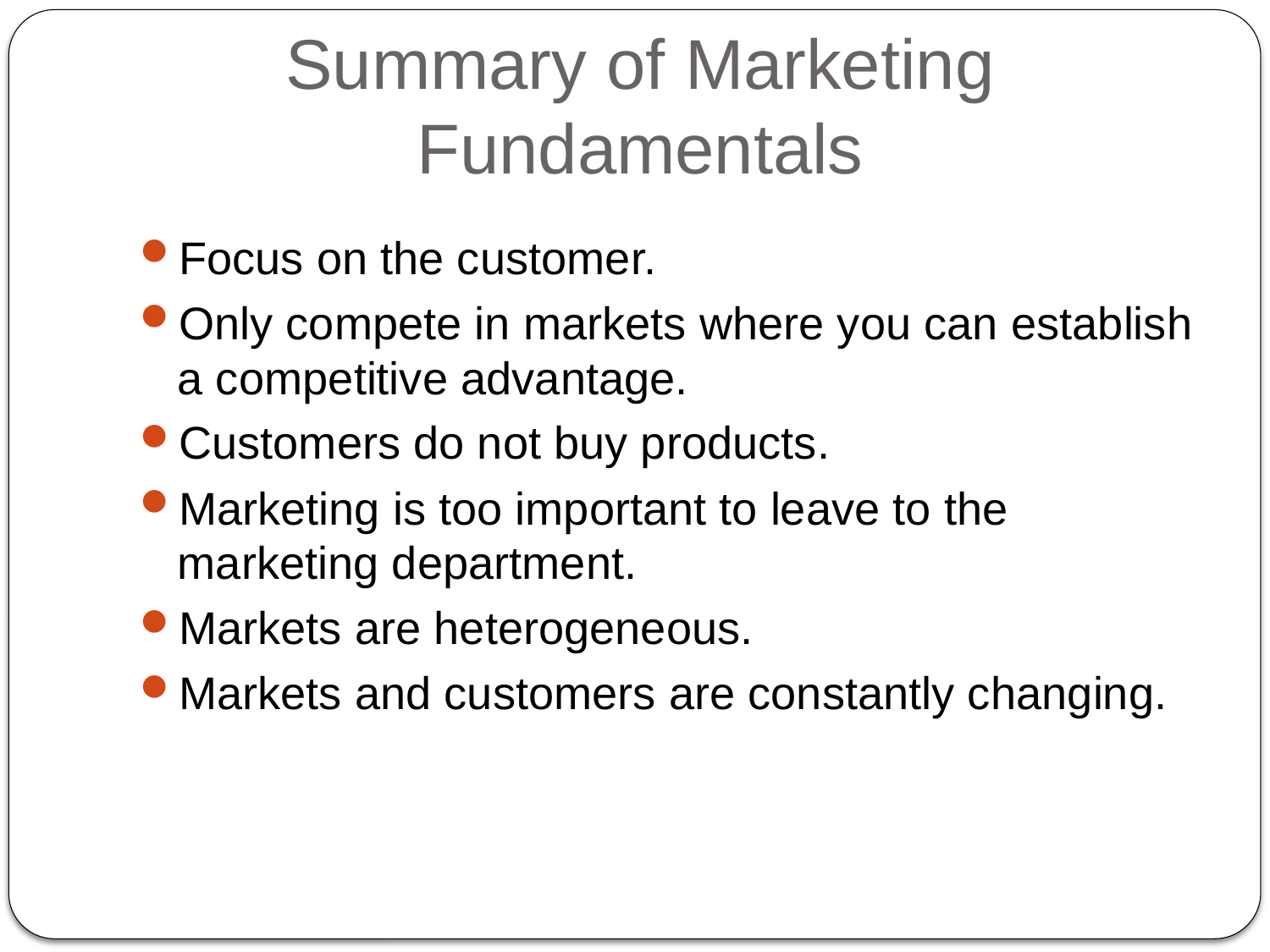

# Summary of Marketing Fundamentals
Focus on the customer.
Only compete in markets where you can establish a competitive advantage.
Customers do not buy products.
Marketing is too important to leave to the marketing department.
Markets are heterogeneous.
Markets and customers are constantly changing.